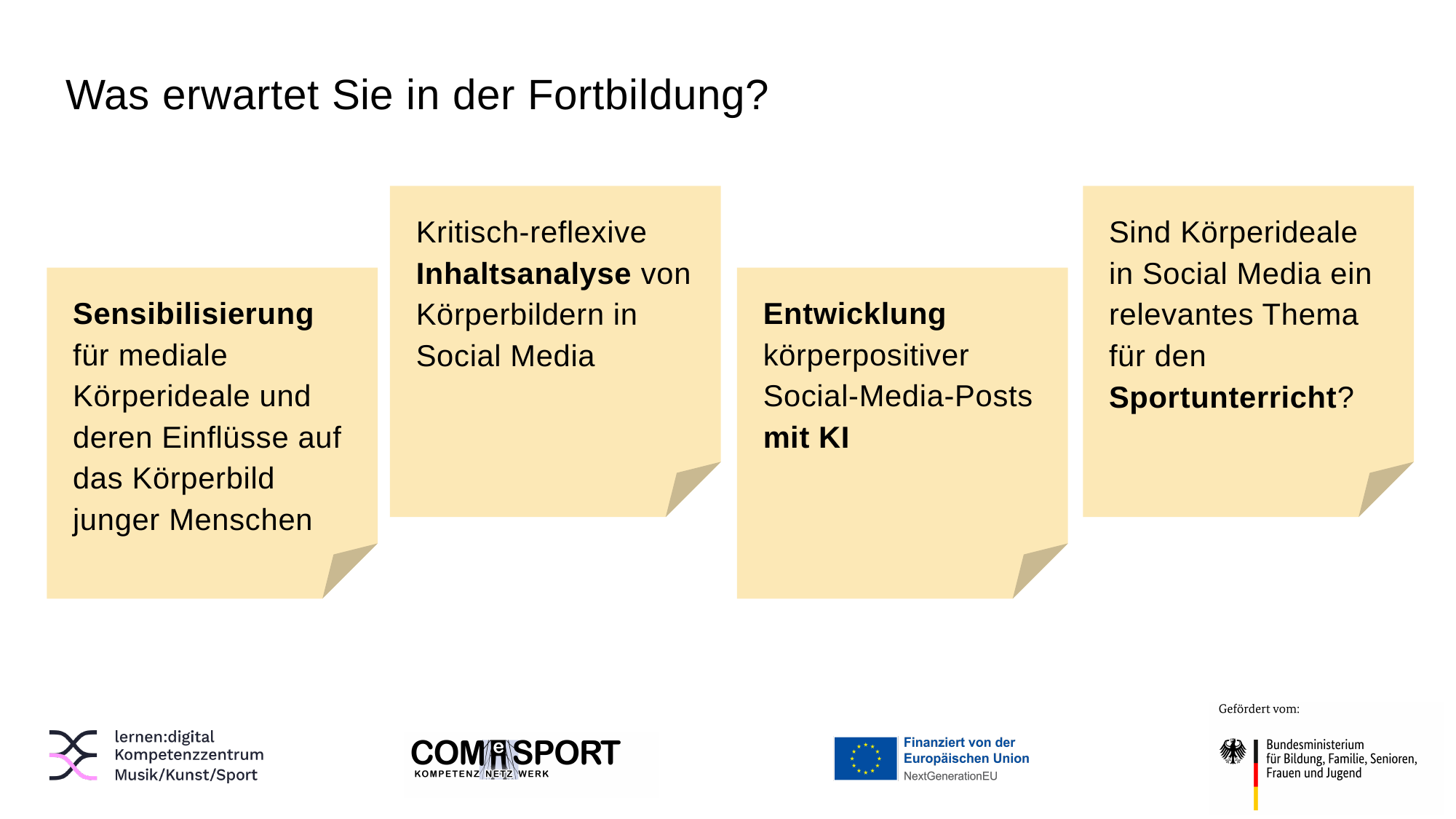

Was erwartet Sie in der Fortbildung?

Kritisch-reflexive Inhaltsanalyse von Körperbildern in Social Media

Sind Körperideale in Social Media ein relevantes Thema für den Sportunterricht?

Sensibilisierung für mediale Körperideale und deren Einflüsse auf das Körperbild junger Menschen

Entwicklung körperpositiver Social-Media-Posts mit KI